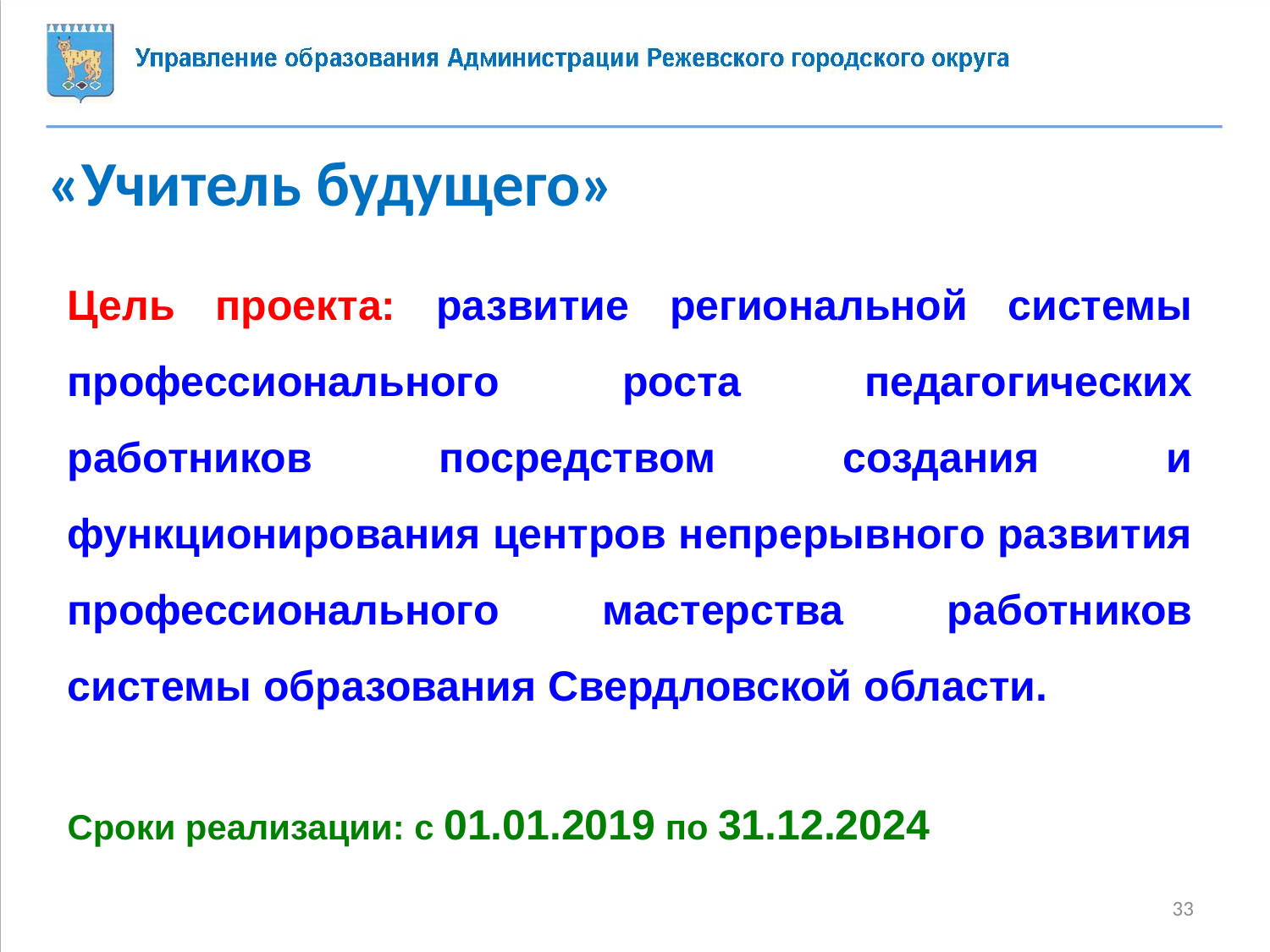

«Учитель будущего»
Цель проекта: развитие региональной системы профессионального роста педагогических работников посредством создания и функционирования центров непрерывного развития профессионального мастерства работников системы образования Свердловской области.
Сроки реализации: с 01.01.2019 по 31.12.2024
33